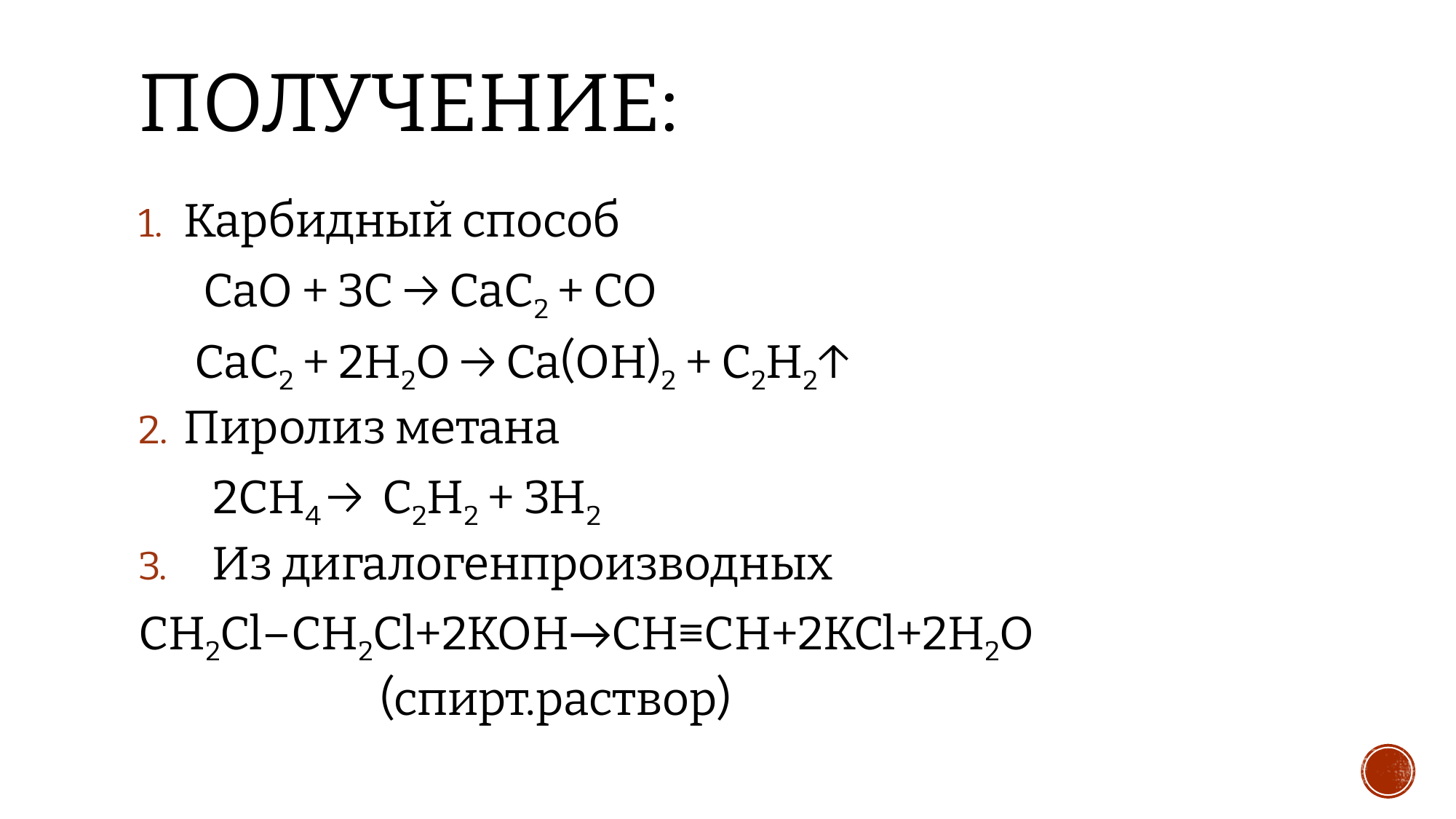

# Получение:
Карбидный способ
       CaO + 3C → CaC2 + CO
      CaC2 + 2H2O → Ca(OH)2 + C2H2↑
Пиролиз метана
        2CH4 →  C2H2 + 3H2
Из дигалогенпроизводных
CH2Cl–CH2Cl+2KOH→CH≡CH+2KCl+2H2O
                          (спирт.раствор)